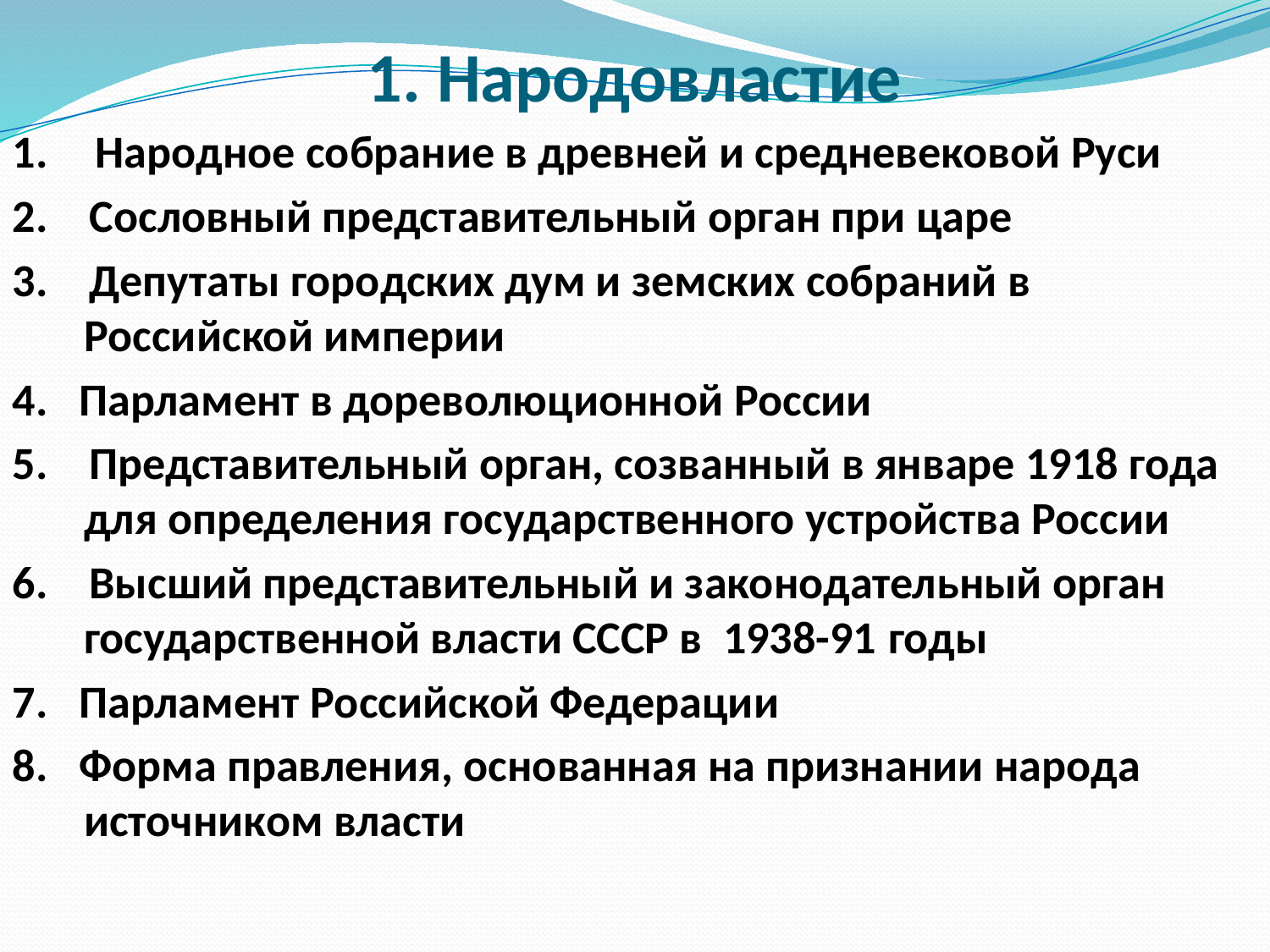

# 1. Народовластие
1.    Народное собрание в древней и средневековой Руси
2.    Сословный представительный орган при царе
3.    Депутаты городских дум и земских собраний в Российской империи
4.   Парламент в дореволюционной России
5.    Представительный орган, созванный в январе 1918 года для определения государственного устройства России
6.    Высший представительный и законодательный орган государственной власти СССР в  1938-91 годы
7.   Парламент Российской Федерации
8.   Форма правления, основанная на признании народа источником власти